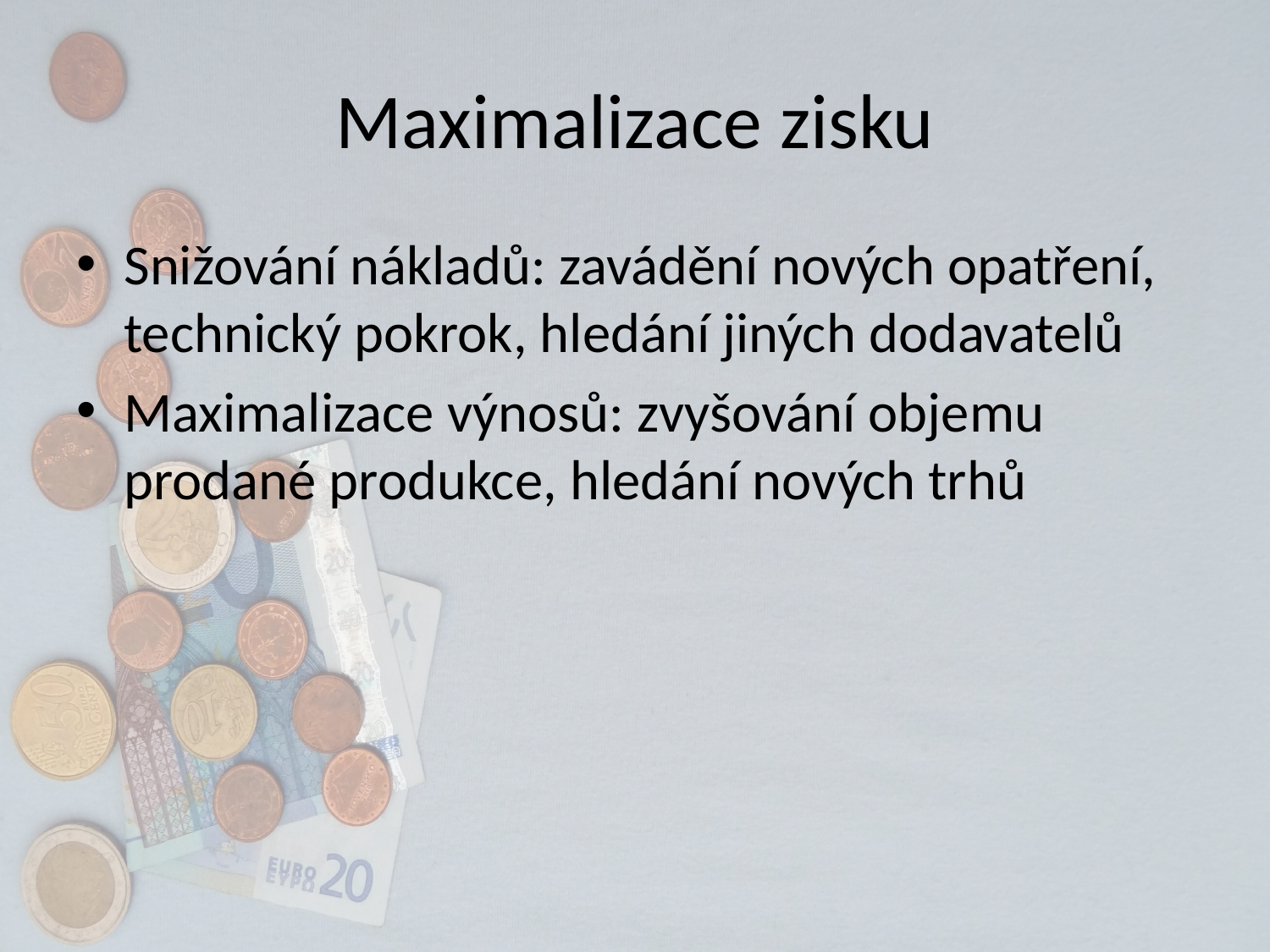

# Maximalizace zisku
Snižování nákladů: zavádění nových opatření, technický pokrok, hledání jiných dodavatelů
Maximalizace výnosů: zvyšování objemu prodané produkce, hledání nových trhů